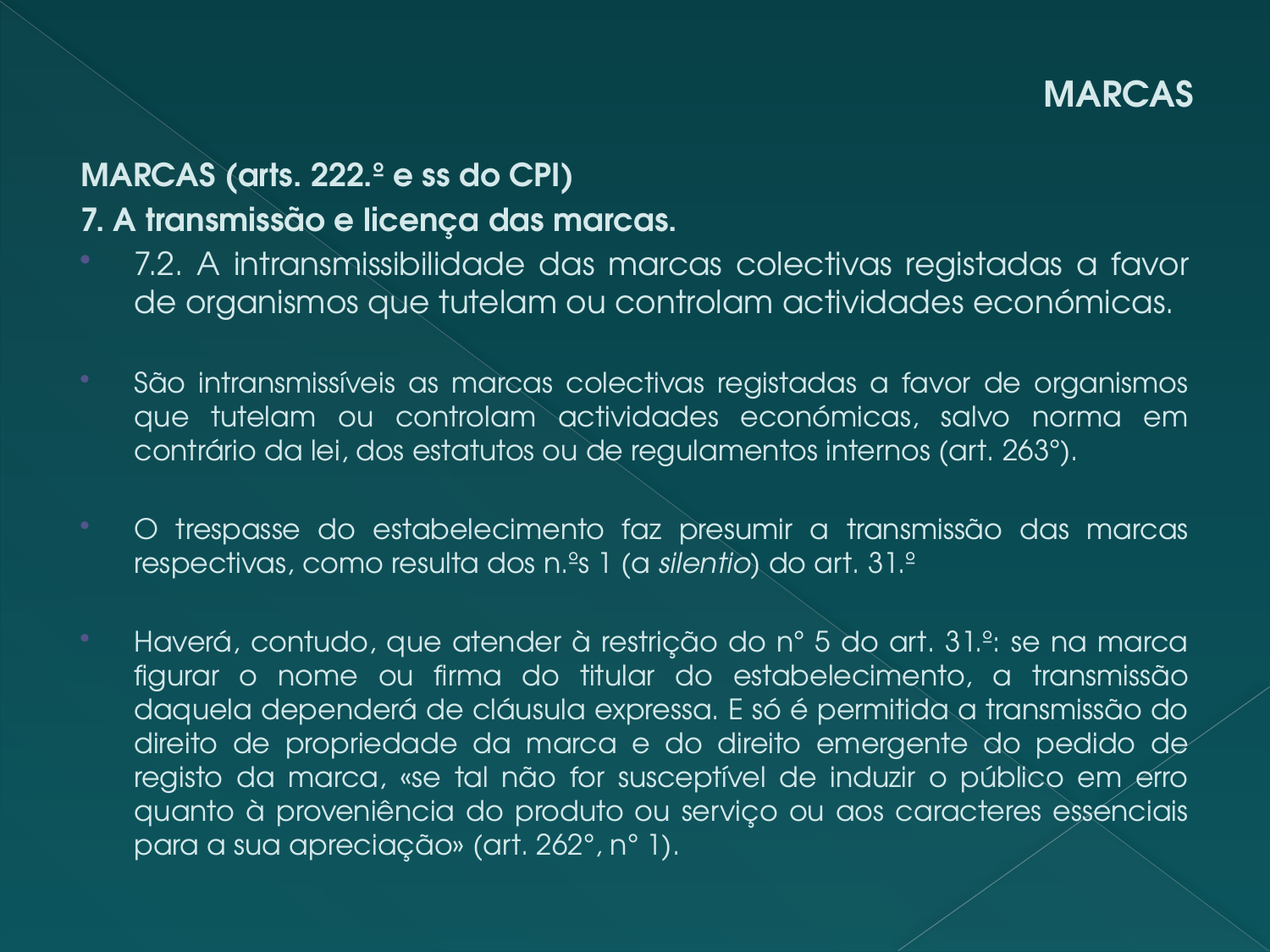

# MARCAS
MARCAS (arts. 222.º e ss do CPI)
7. A transmissão e licença das marcas.
7.2. A intransmissibilidade das marcas colectivas registadas a favor de organismos que tutelam ou controlam actividades económicas.

São intransmissíveis as marcas colectivas registadas a favor de organismos que tutelam ou controlam actividades económicas, salvo norma em contrário da lei, dos estatutos ou de regulamentos internos (art. 263°).

O trespasse do estabelecimento faz presumir a transmissão das marcas respectivas, como resulta dos n.ºs 1 (a silentio) do art. 31.º

Haverá, contudo, que atender à restrição do n° 5 do art. 31.º: se na marca figurar o nome ou firma do titular do estabelecimento, a transmissão daquela dependerá de cláusula expressa. E só é permitida a transmissão do direito de propriedade da marca e do direito emergente do pedido de registo da marca, «se tal não for susceptível de induzir o público em erro quanto à proveniência do produto ou serviço ou aos caracteres essenciais para a sua apreciação» (art. 262°, n° 1).